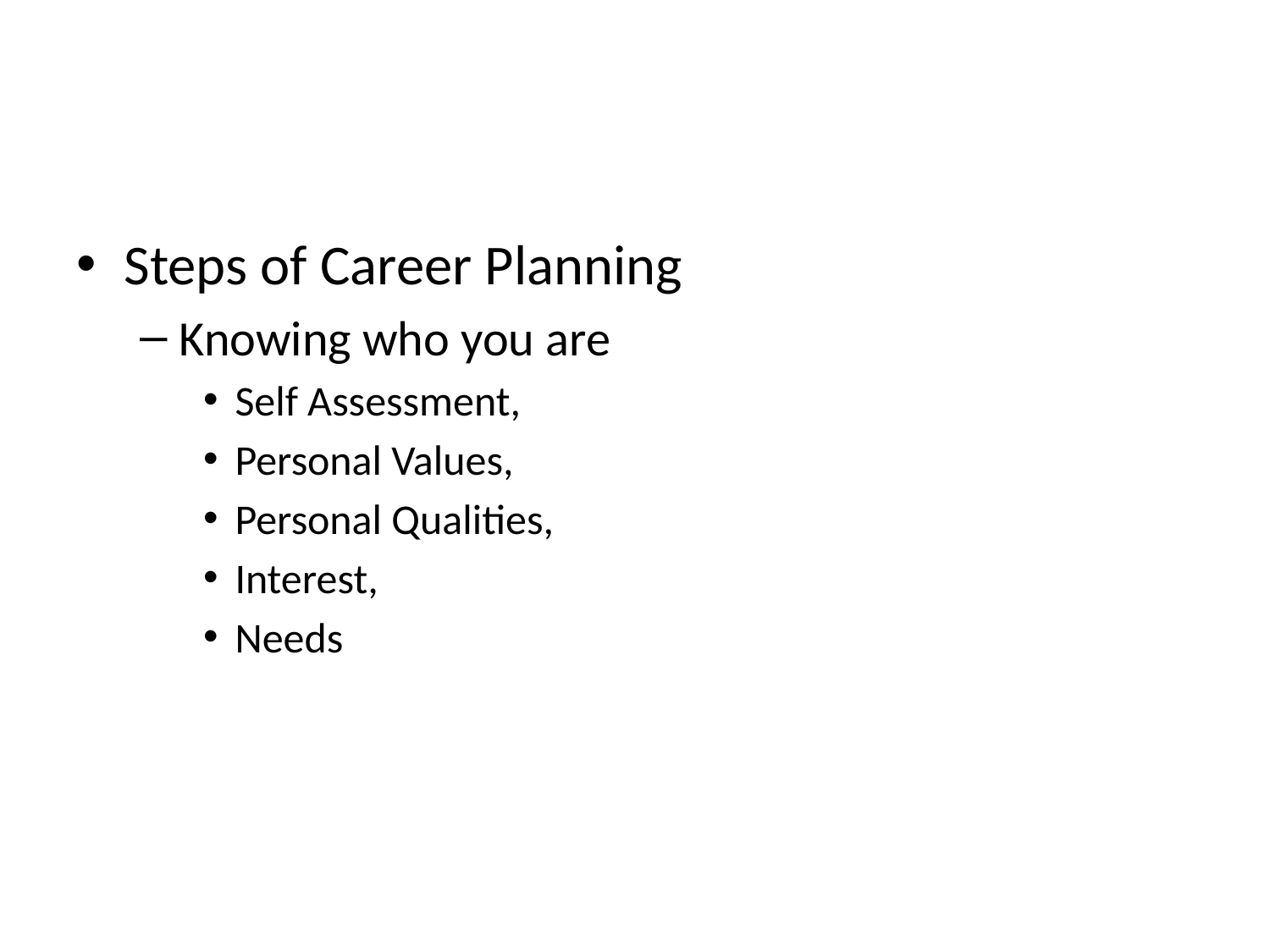

#
Steps of Career Planning
Knowing who you are
Self Assessment,
Personal Values,
Personal Qualities,
Interest,
Needs